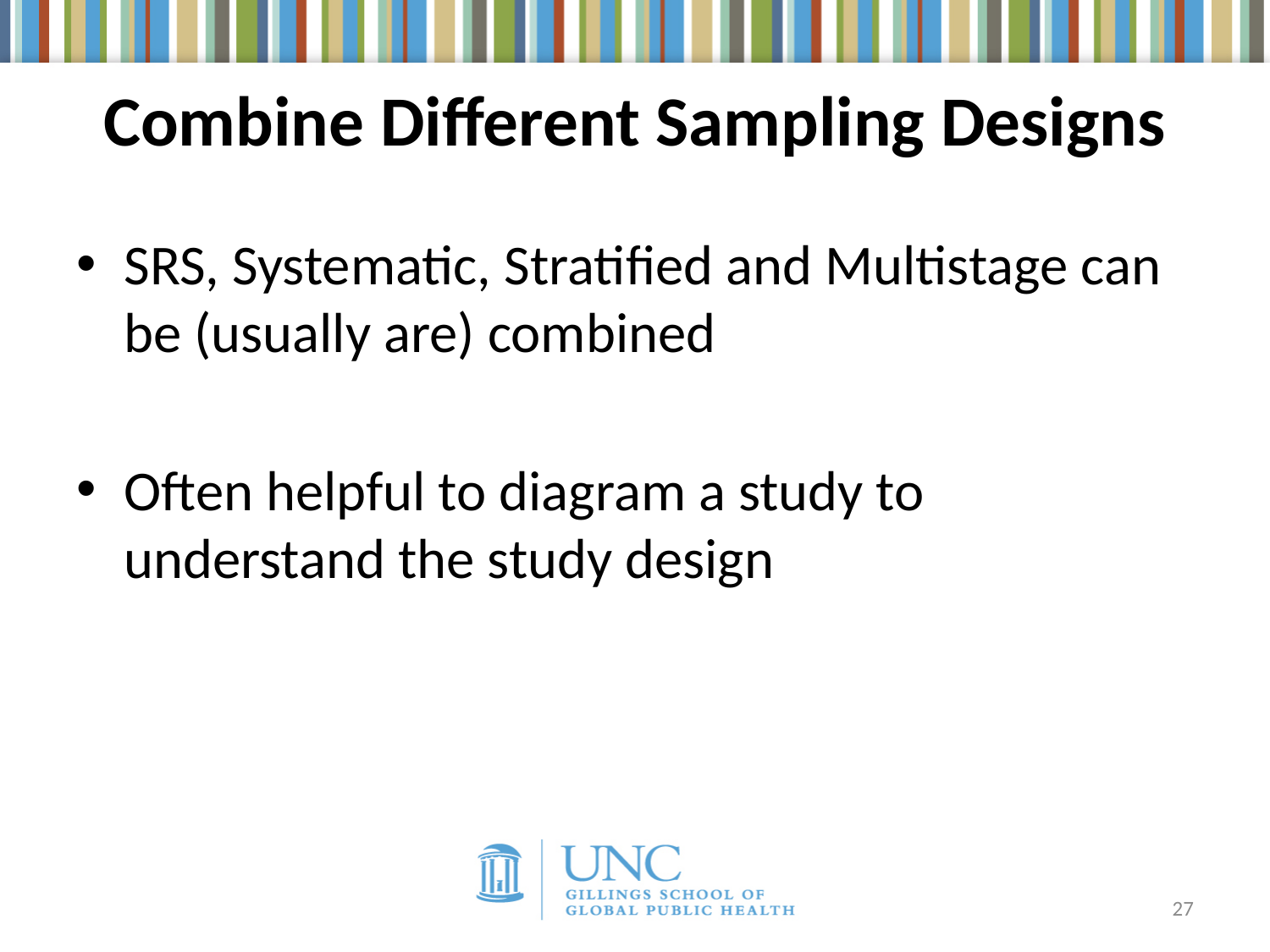

# Combine Different Sampling Designs
SRS, Systematic, Stratified and Multistage can be (usually are) combined

Often helpful to diagram a study to understand the study design
27